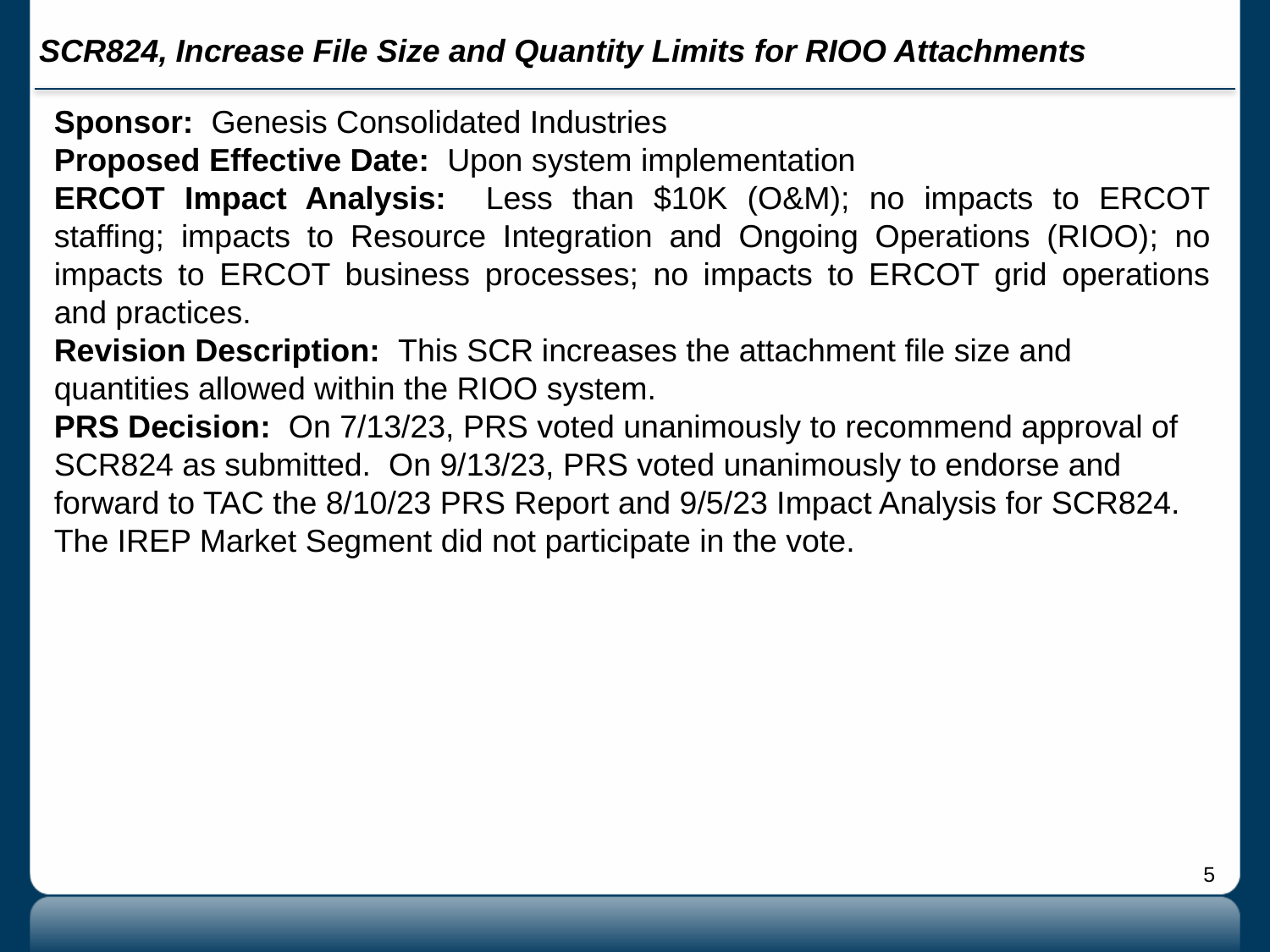

# SCR824, Increase File Size and Quantity Limits for RIOO Attachments
Sponsor:  Genesis Consolidated Industries
Proposed Effective Date:  Upon system implementation
ERCOT Impact Analysis:  Less than $10K (O&M); no impacts to ERCOT staffing; impacts to Resource Integration and Ongoing Operations (RIOO); no impacts to ERCOT business processes; no impacts to ERCOT grid operations and practices.
Revision Description:  This SCR increases the attachment file size and quantities allowed within the RIOO system.
PRS Decision:  On 7/13/23, PRS voted unanimously to recommend approval of SCR824 as submitted.  On 9/13/23, PRS voted unanimously to endorse and forward to TAC the 8/10/23 PRS Report and 9/5/23 Impact Analysis for SCR824.  The IREP Market Segment did not participate in the vote.